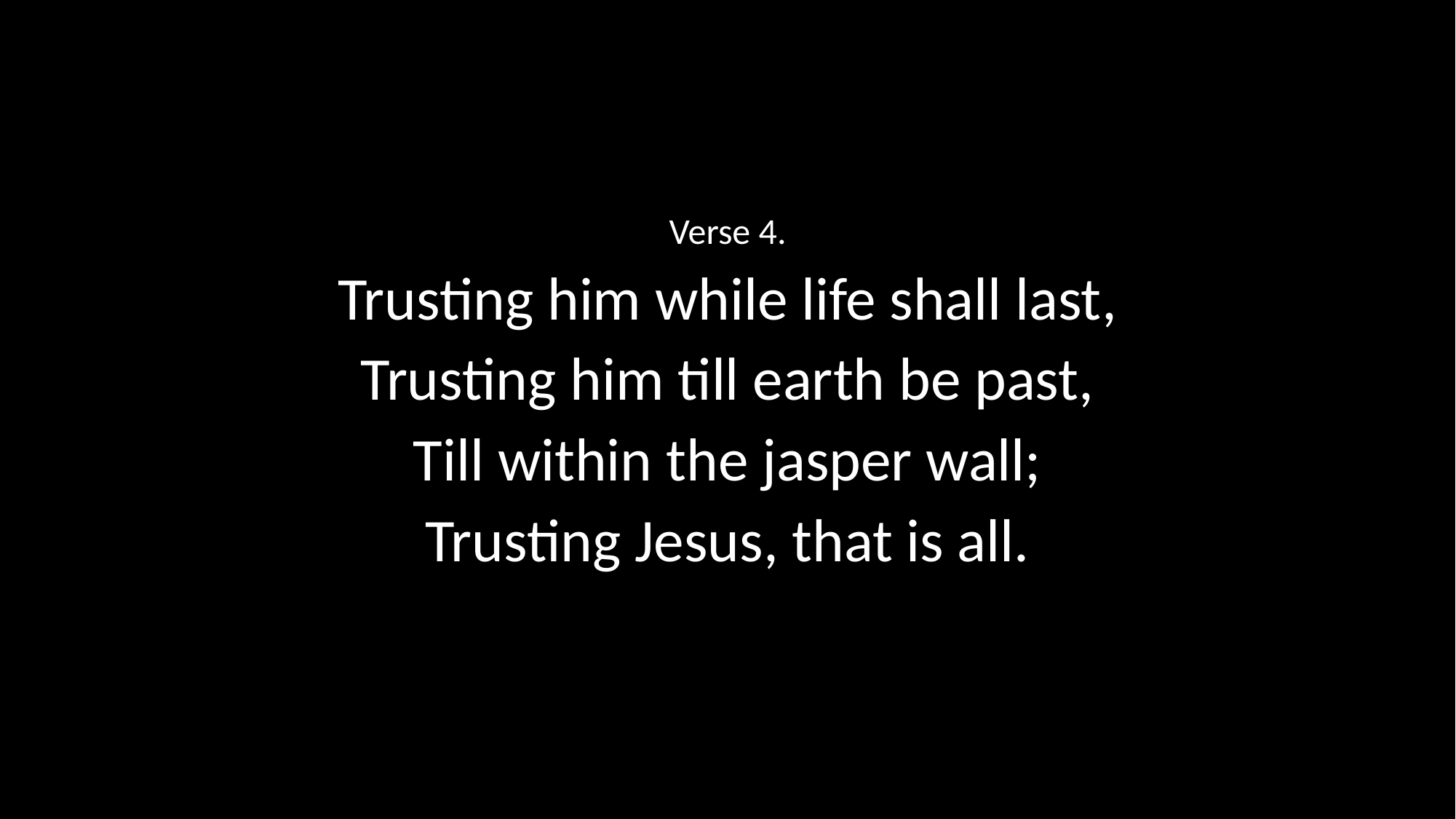

Verse 4.
Trusting him while life shall last,
Trusting him till earth be past,
Till within the jasper wall;
Trusting Jesus, that is all.